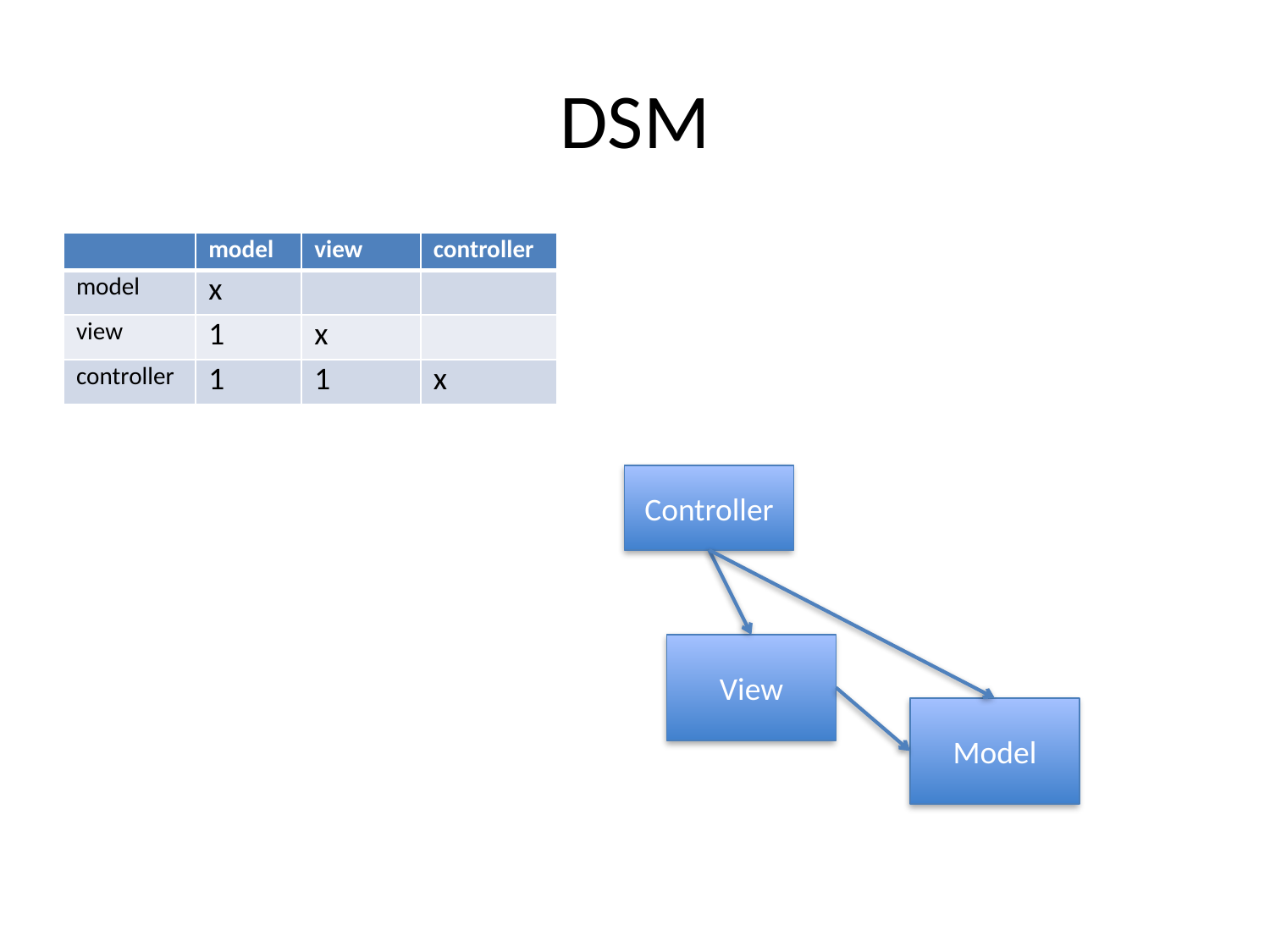

# DSM
|  | model | view | controller |
| --- | --- | --- | --- |
| model | x |  |  |
| view | 1 | x |  |
| controller | 1 | 1 | x |
Controller
View
Model